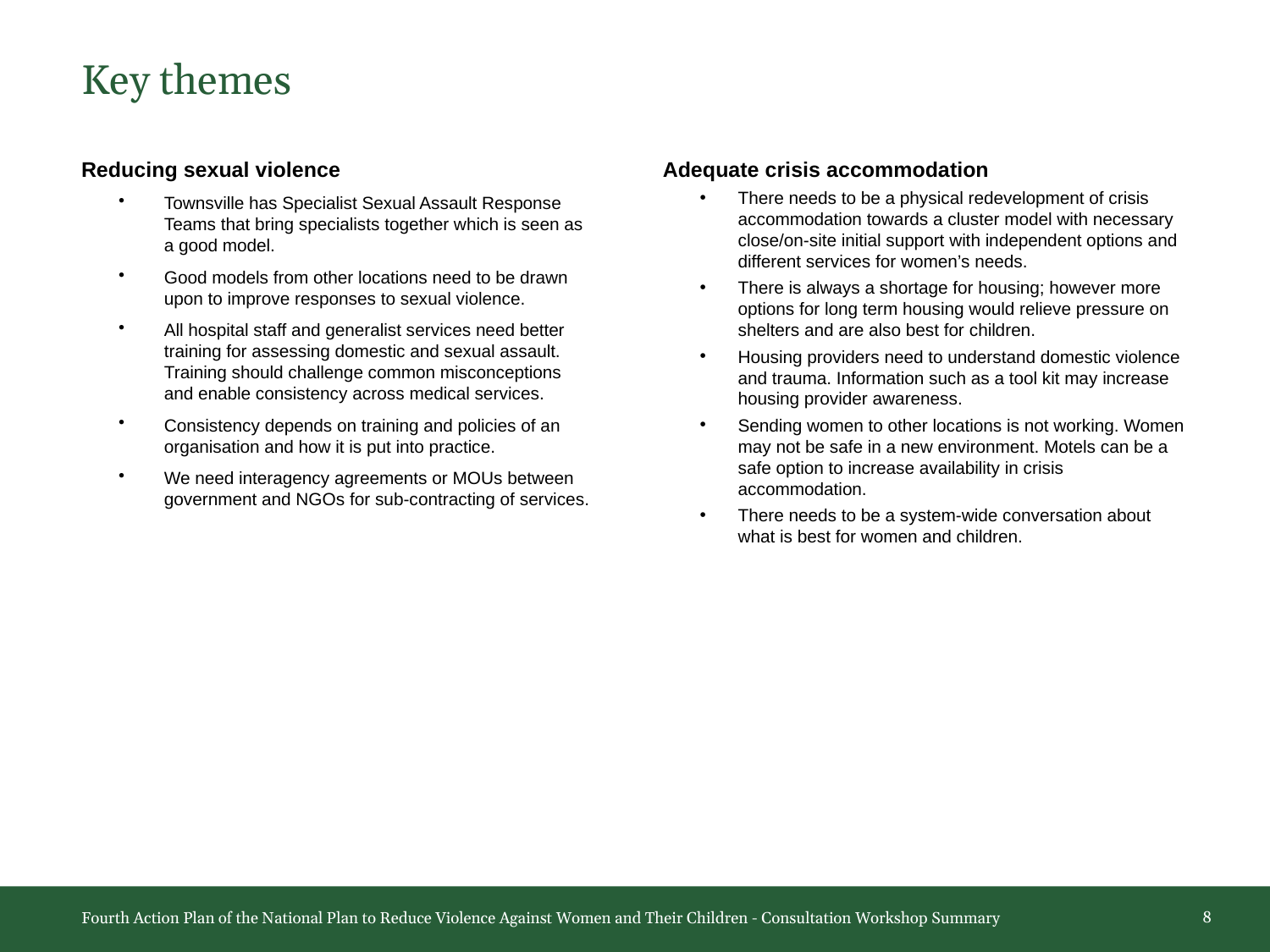

# Key themes
Reducing sexual violence
Townsville has Specialist Sexual Assault Response Teams that bring specialists together which is seen as
a good model.
Good models from other locations need to be drawn upon to improve responses to sexual violence.
All hospital staff and generalist services need better training for assessing domestic and sexual assault. Training should challenge common misconceptions
and enable consistency across medical services.
Consistency depends on training and policies of an organisation and how it is put into practice.
We need interagency agreements or MOUs between government and NGOs for sub-contracting of services.
Adequate crisis accommodation
There needs to be a physical redevelopment of crisis accommodation towards a cluster model with necessary close/on-site initial support with independent options and different services for women’s needs.
There is always a shortage for housing; however more options for long term housing would relieve pressure on shelters and are also best for children.
Housing providers need to understand domestic violence and trauma. Information such as a tool kit may increase housing provider awareness.
Sending women to other locations is not working. Women may not be safe in a new environment. Motels can be a safe option to increase availability in crisis accommodation.
There needs to be a system-wide conversation about what is best for women and children.

Fourth Action Plan of the National Plan to Reduce Violence Against Women and Their Children - Consultation Workshop Summary
8